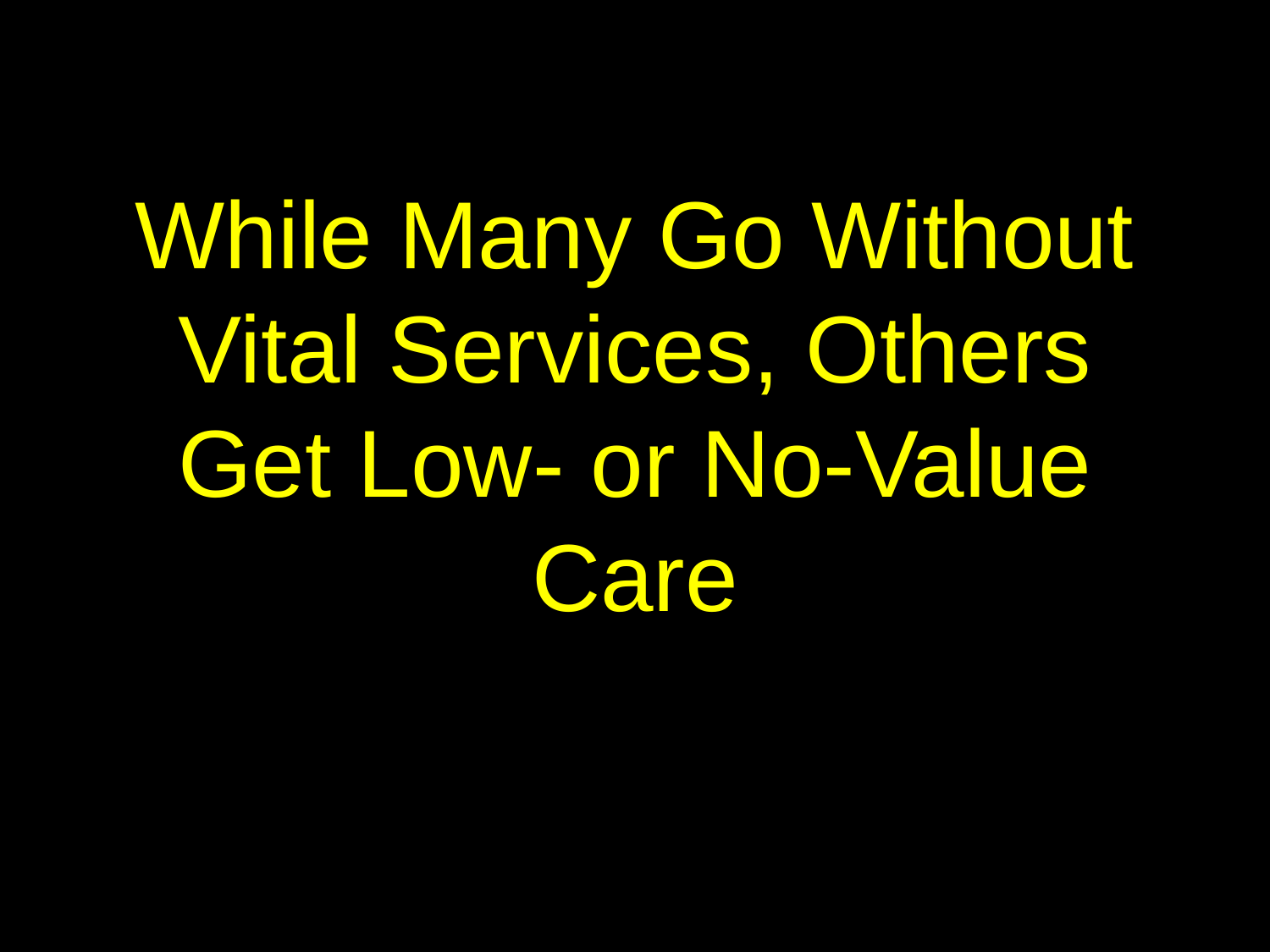

# While Many Go Without Vital Services, Others Get Low- or No-Value Care